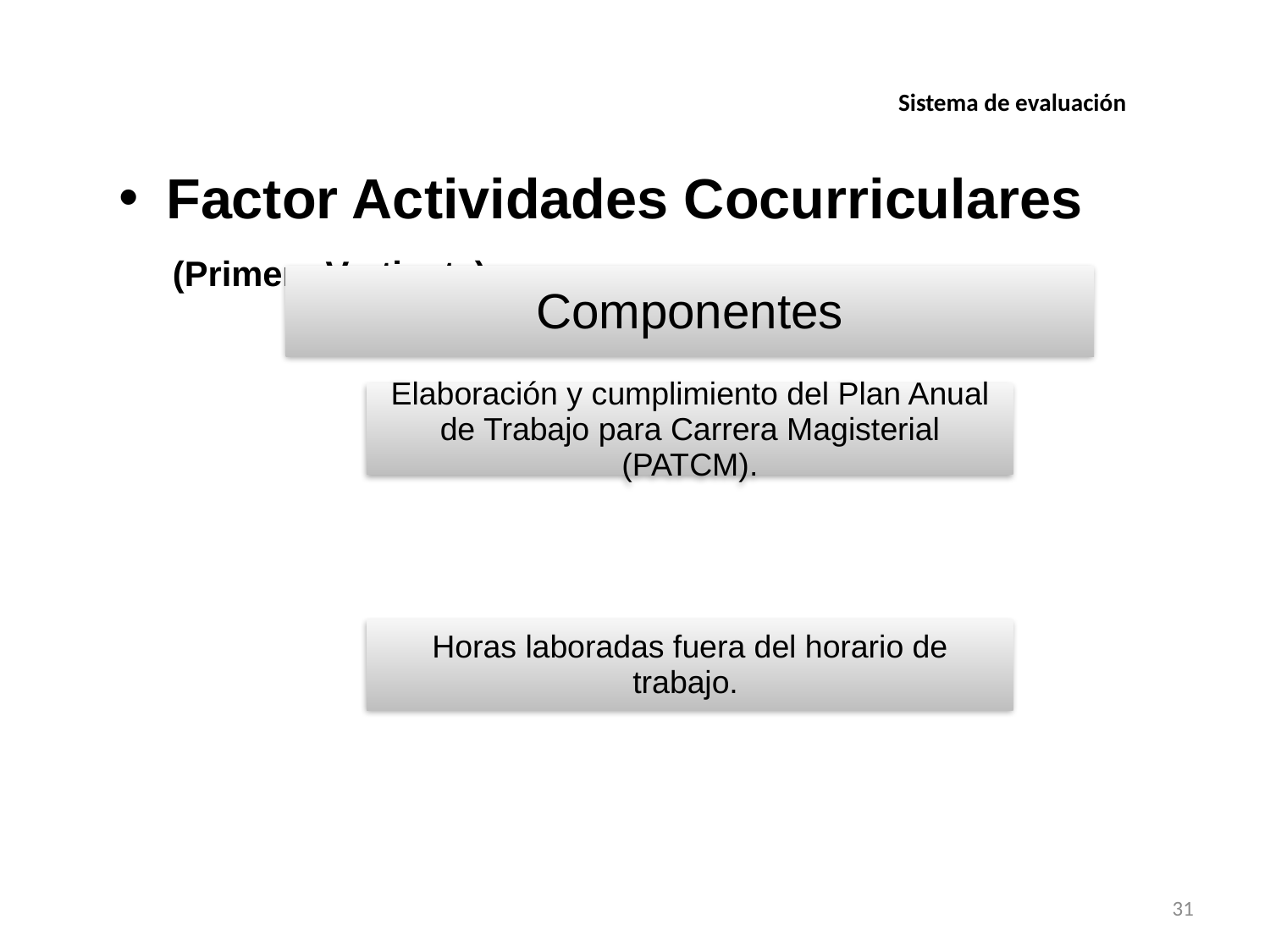

Sistema de evaluación
Factor Actividades Cocurriculares
    (Primera Vertiente)

Componentes
Elaboración y cumplimiento del Plan Anual de Trabajo para Carrera Magisterial (PATCM).
Horas laboradas fuera del horario de trabajo.
31